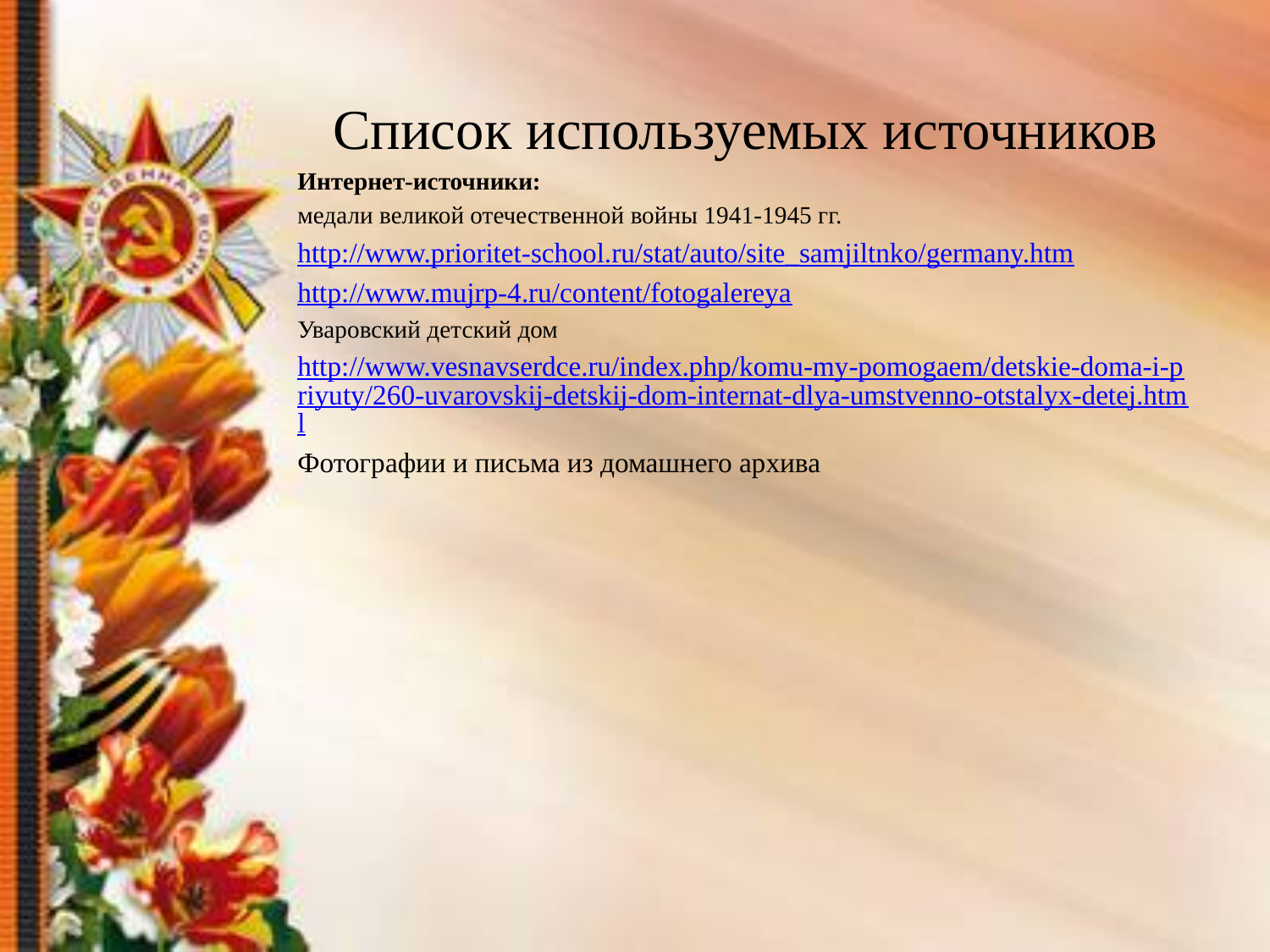

Список используемых источников
Интернет-источники:
медали великой отечественной войны 1941-1945 гг.
http://www.prioritet-school.ru/stat/auto/site_samjiltnko/germany.htm
http://www.mujrp-4.ru/content/fotogalereya
Уваровский детский дом
http://www.vesnavserdce.ru/index.php/komu-my-pomogaem/detskie-doma-i-priyuty/260-uvarovskij-detskij-dom-internat-dlya-umstvenno-otstalyx-detej.html
Фотографии и письма из домашнего архива